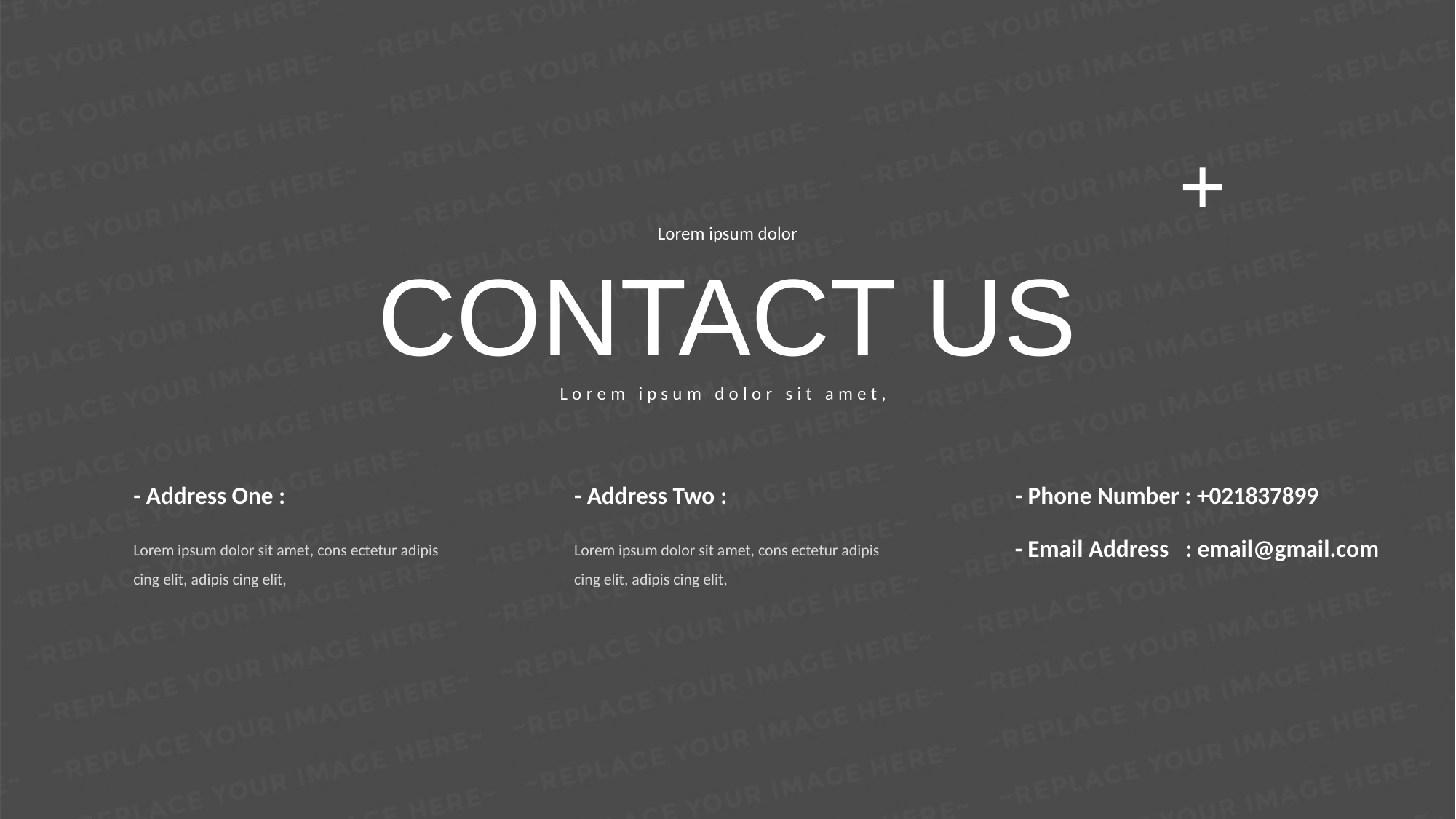

Lorem ipsum dolor
CONTACT US
Lorem ipsum dolor sit amet,
- Address One :
- Address Two :
- Phone Number : +021837899
Lorem ipsum dolor sit amet, cons ectetur adipis cing elit, adipis cing elit,
Lorem ipsum dolor sit amet, cons ectetur adipis cing elit, adipis cing elit,
- Email Address   : email@gmail.com